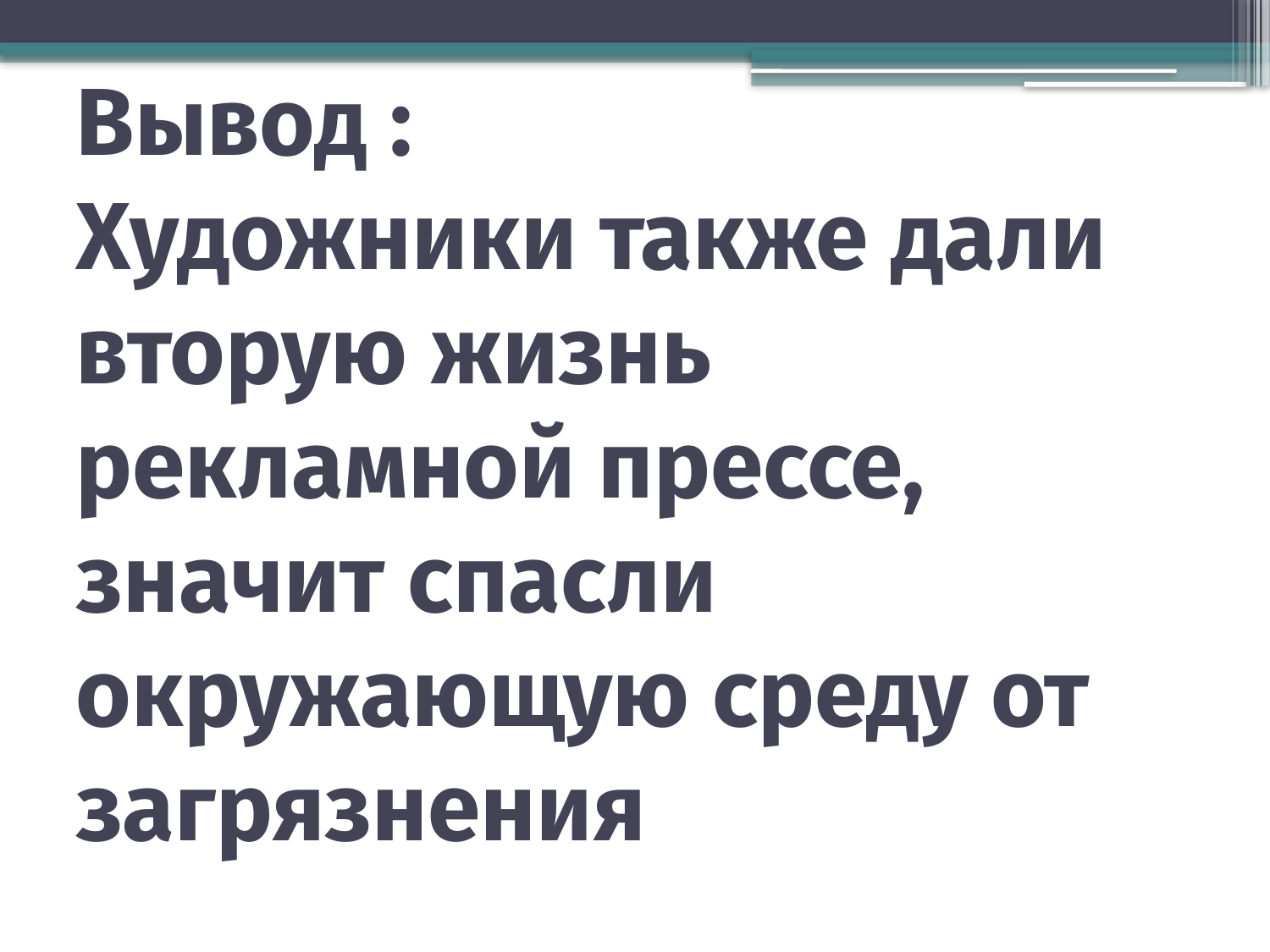

# Вывод : Художники также дали вторую жизнь рекламной прессе, значит спасли окружающую среду от загрязнения